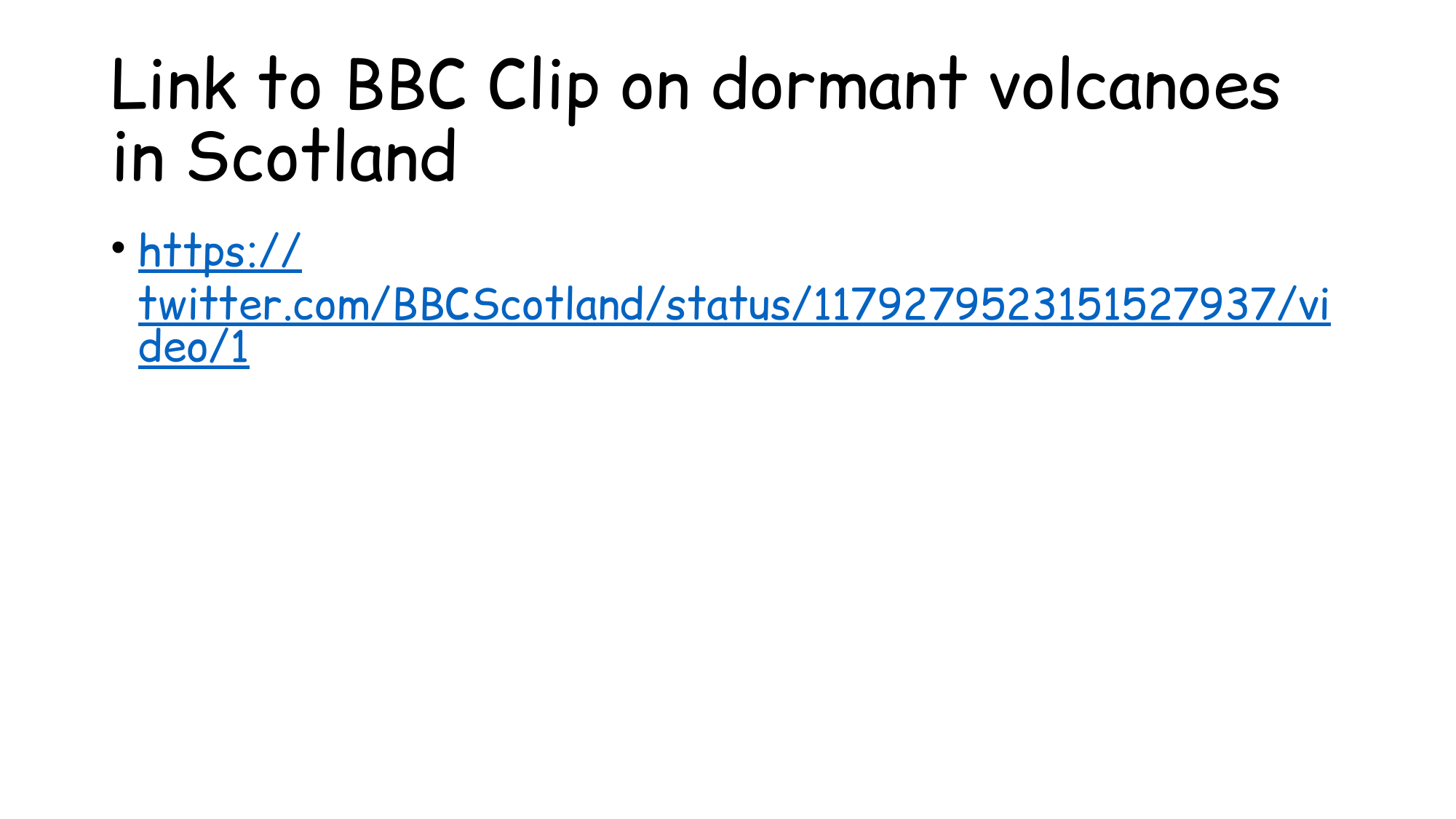

# Link to BBC Clip on dormant volcanoes in Scotland
https://twitter.com/BBCScotland/status/1179279523151527937/video/1